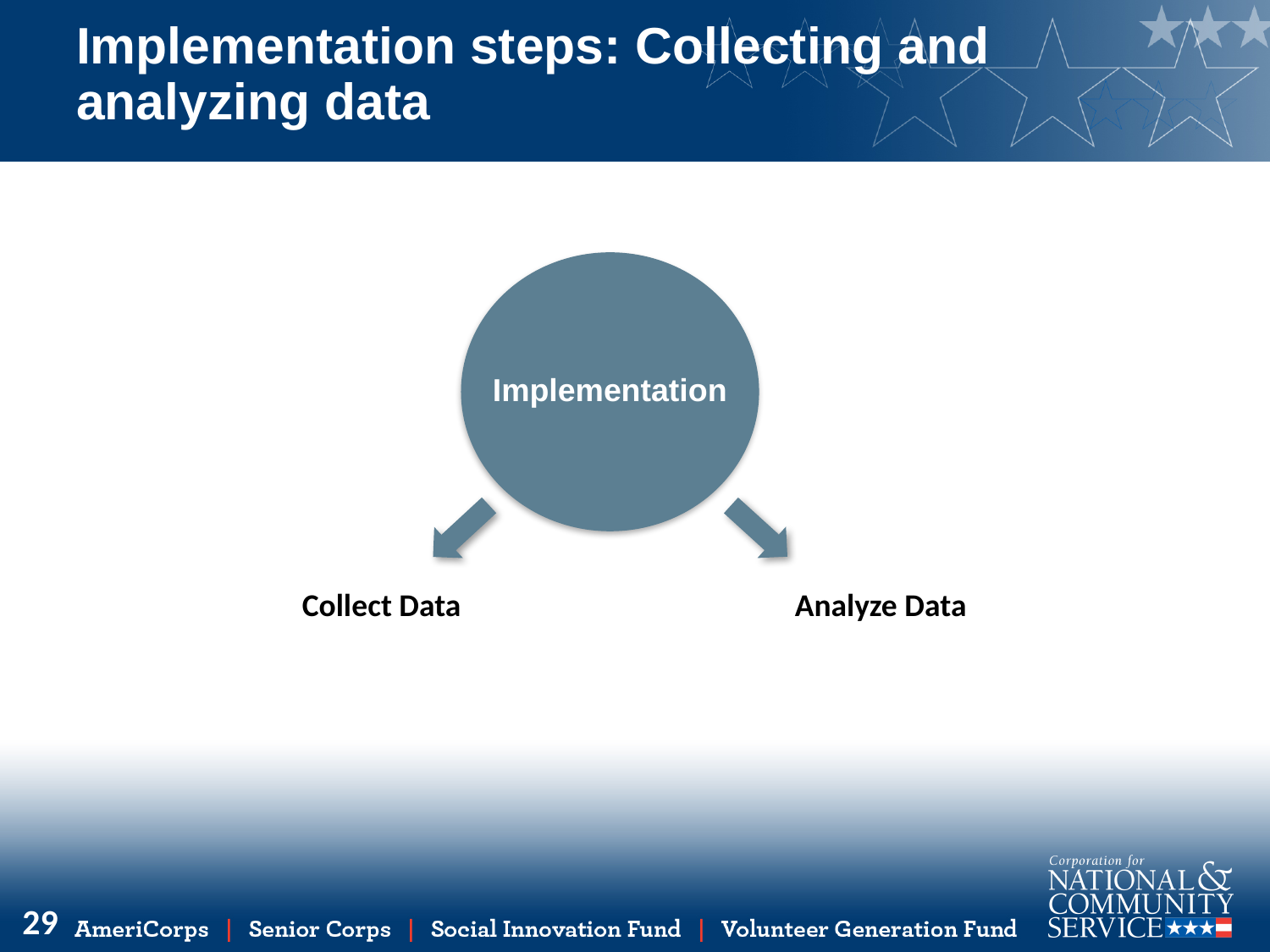

# Implementation steps: Collecting and analyzing data

Implementation

Analyze Data
Collect Data
29